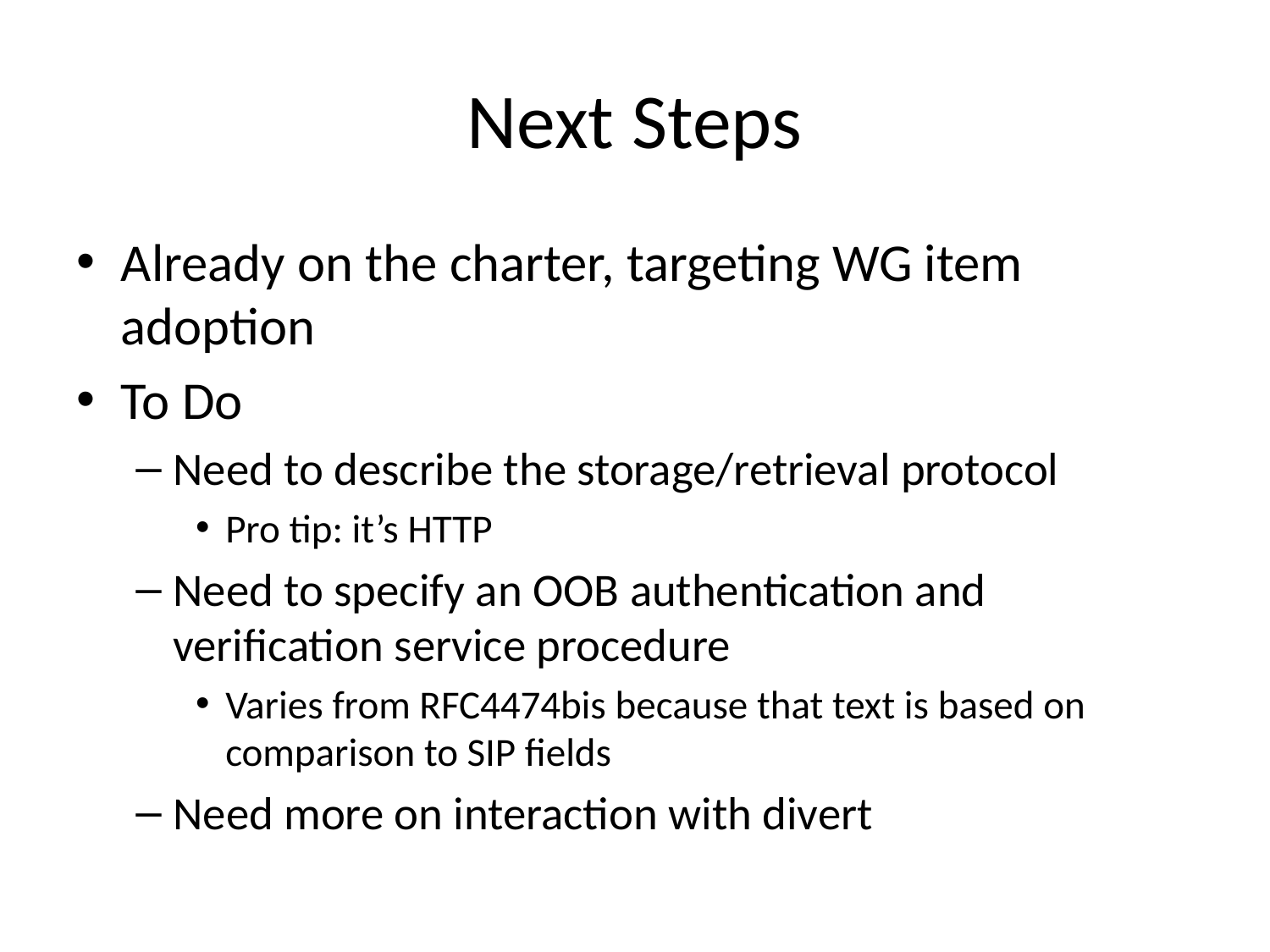

# Next Steps
Already on the charter, targeting WG item adoption
To Do
Need to describe the storage/retrieval protocol
Pro tip: it’s HTTP
Need to specify an OOB authentication and verification service procedure
Varies from RFC4474bis because that text is based on comparison to SIP fields
Need more on interaction with divert